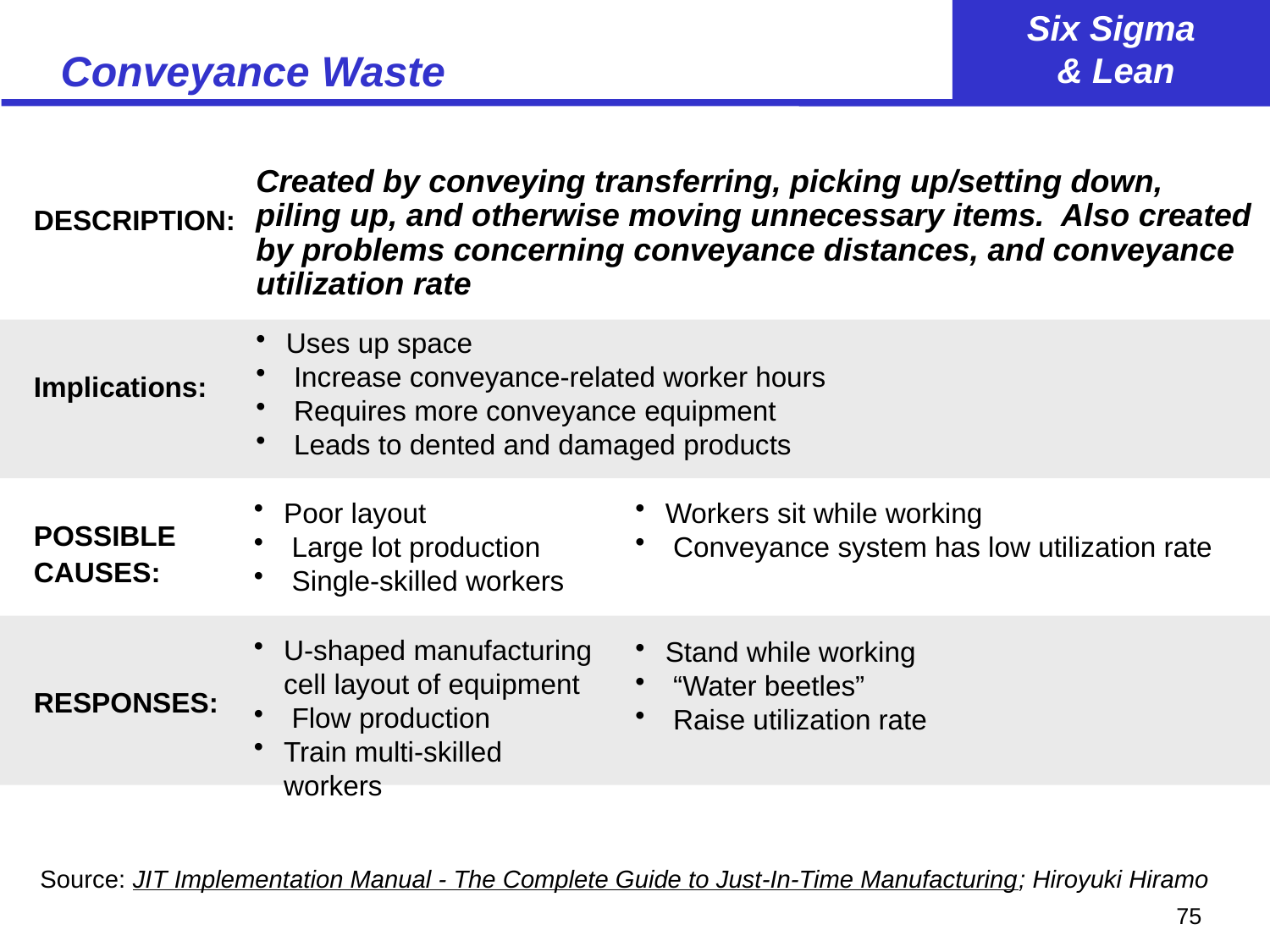

# Conveyance Waste
Created by conveying transferring, picking up/setting down, piling up, and otherwise moving unnecessary items.  Also created by problems concerning conveyance distances, and conveyance utilization rate
DESCRIPTION:

Implications:

POSSIBLE CAUSES:

RESPONSES:
Uses up space
 Increase conveyance-related worker hours
 Requires more conveyance equipment
 Leads to dented and damaged products

Poor layout
 Large lot production
 Single-skilled workers
Workers sit while working
 Conveyance system has low utilization rate

U-shaped manufacturing cell layout of equipment
 Flow production
Train multi-skilled workers
Stand while working
 “Water beetles”
 Raise utilization rate
Source: JIT Implementation Manual - The Complete Guide to Just-In-Time Manufacturing; Hiroyuki Hiramo